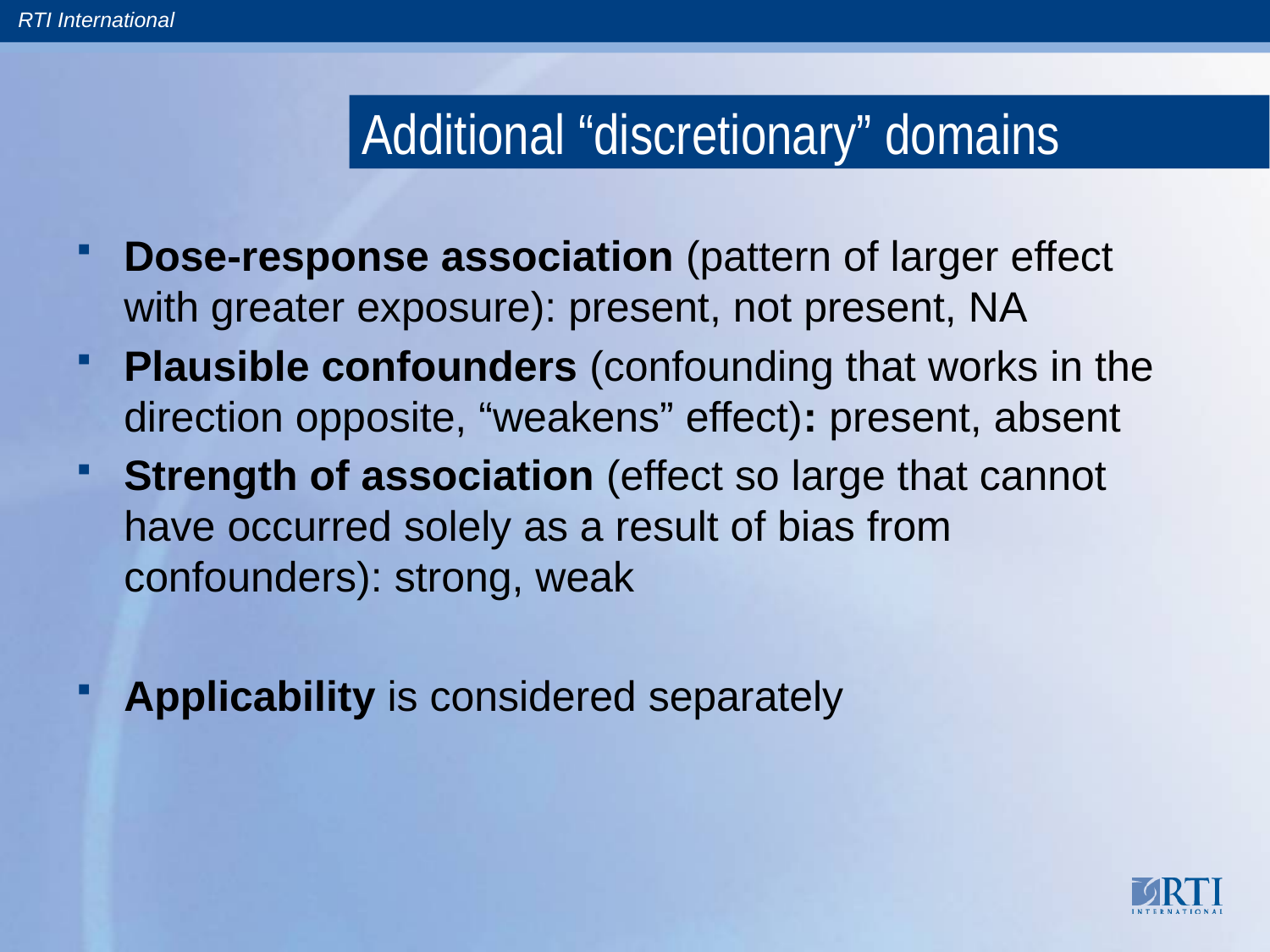

# Additional “discretionary” domains
Dose-response association (pattern of larger effect with greater exposure): present, not present, NA
Plausible confounders (confounding that works in the direction opposite, “weakens” effect): present, absent
Strength of association (effect so large that cannot have occurred solely as a result of bias from confounders): strong, weak

Applicability is considered separately